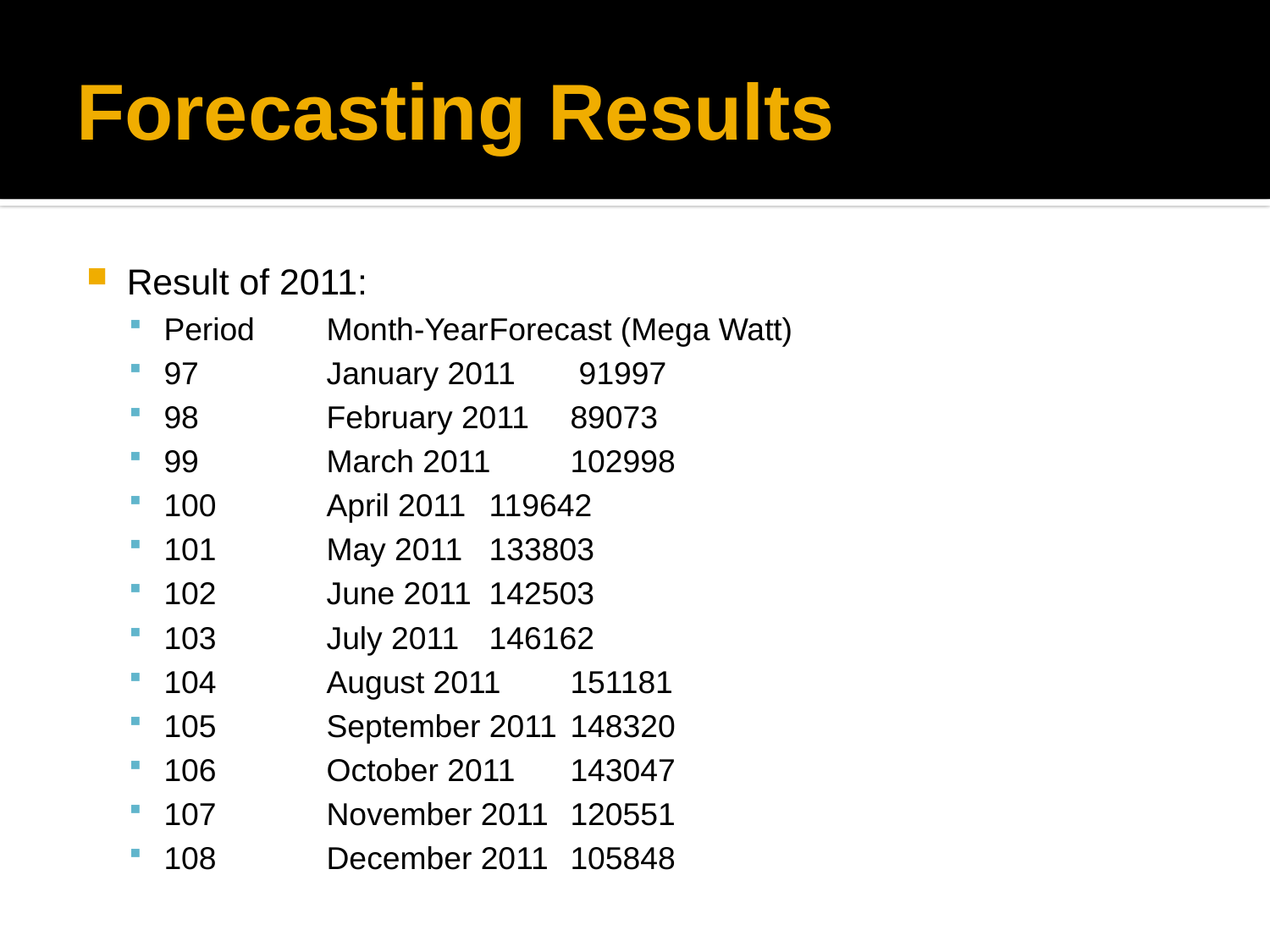

# Forecasting Results
Result of 2011:
Period  	Month-Year		Forecast (Mega Watt)
97        	January 2011			 91997
98        	February 2011			89073
99        	March 2011 			102998
100       	April 2011 			119642
101       	May 2011 			133803
102       	June 2011 			142503
103       	July 2011 			146162
104       	August 2011 			151181
105       	September 2011 			148320
106       	October 2011 			143047
107       	November 2011 			120551
108       	December 2011 			105848